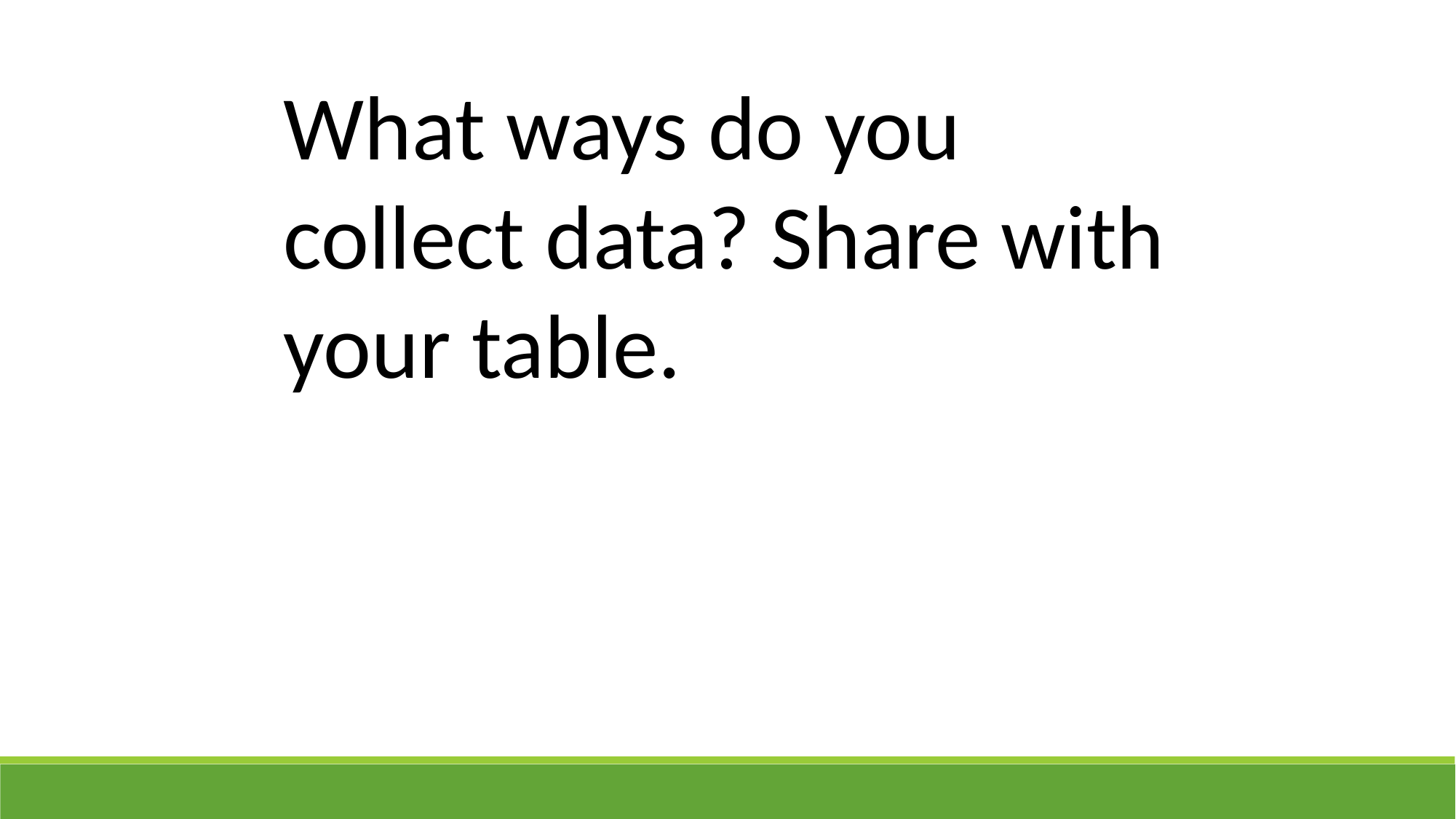

What ways do you collect data? Share with your table.